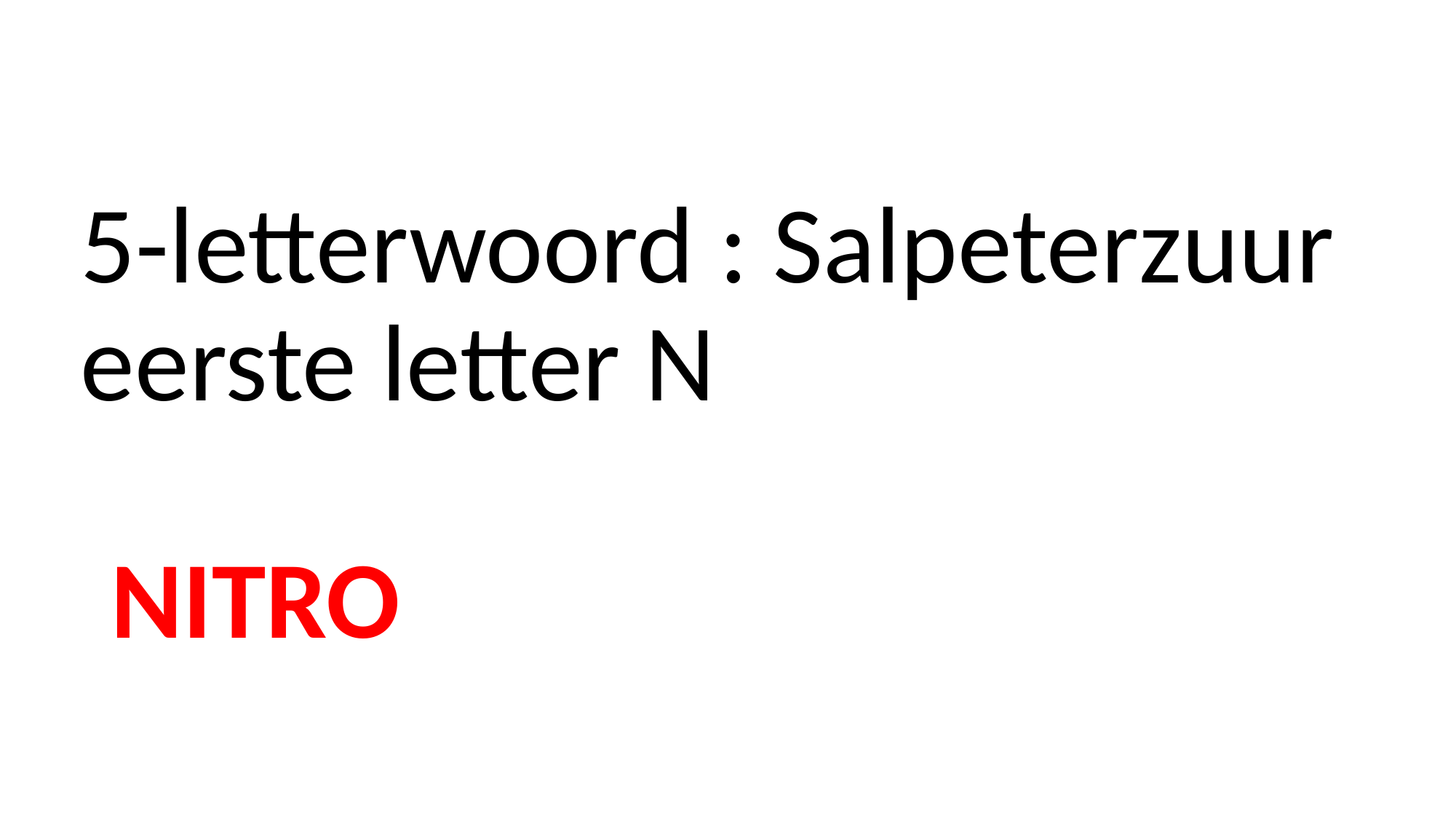

# 5-letterwoord : Salpeterzuur eerste letter N
NITRO